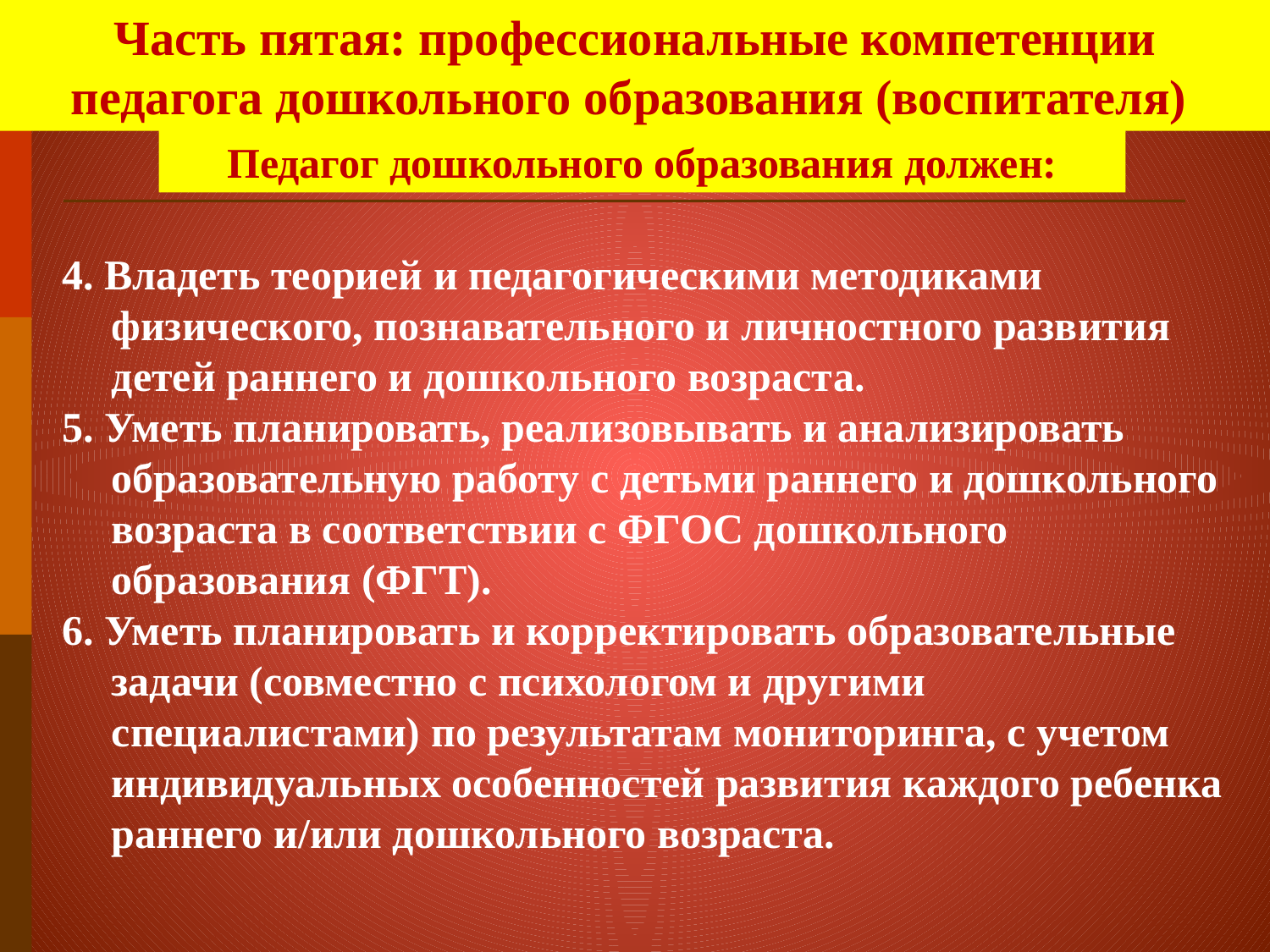

Часть пятая: профессиональные компетенции педагога дошкольного образования (воспитателя)
Педагог дошкольного образования должен:
4. Владеть теорией и педагогическими методиками физического, познавательного и личностного развития детей раннего и дошкольного возраста.
5. Уметь планировать, реализовывать и анализировать образовательную работу с детьми раннего и дошкольного возраста в соответствии с ФГОС дошкольного образования (ФГТ).
6. Уметь планировать и корректировать образовательные задачи (совместно с психологом и другими специалистами) по результатам мониторинга, с учетом индивидуальных особенностей развития каждого ребенка раннего и/или дошкольного возраста.